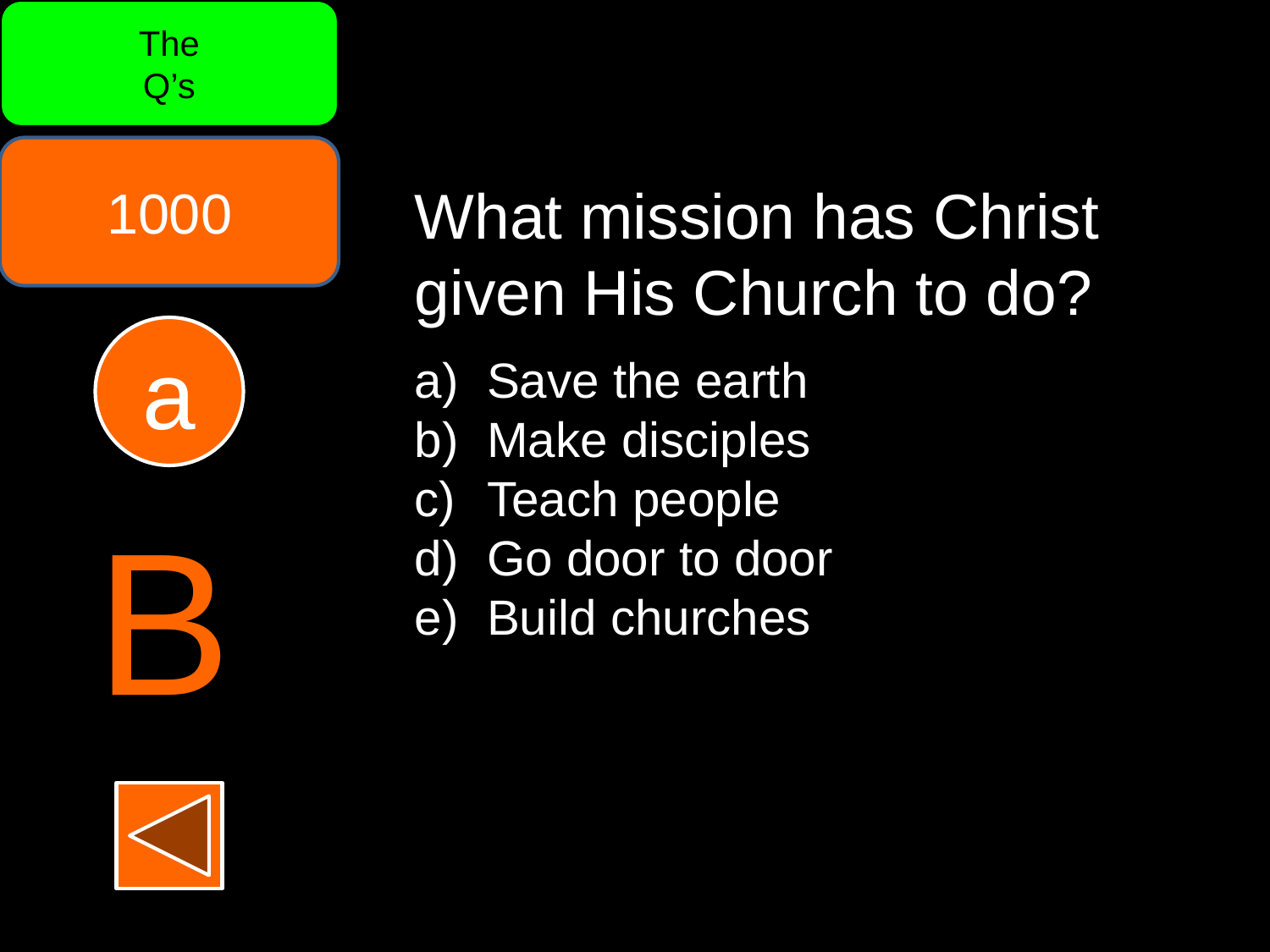

The
Q’s
1000
What mission has Christ given His Church to do?

Save the earth
Make disciples
Teach people
Go door to door
Build churches
a
B